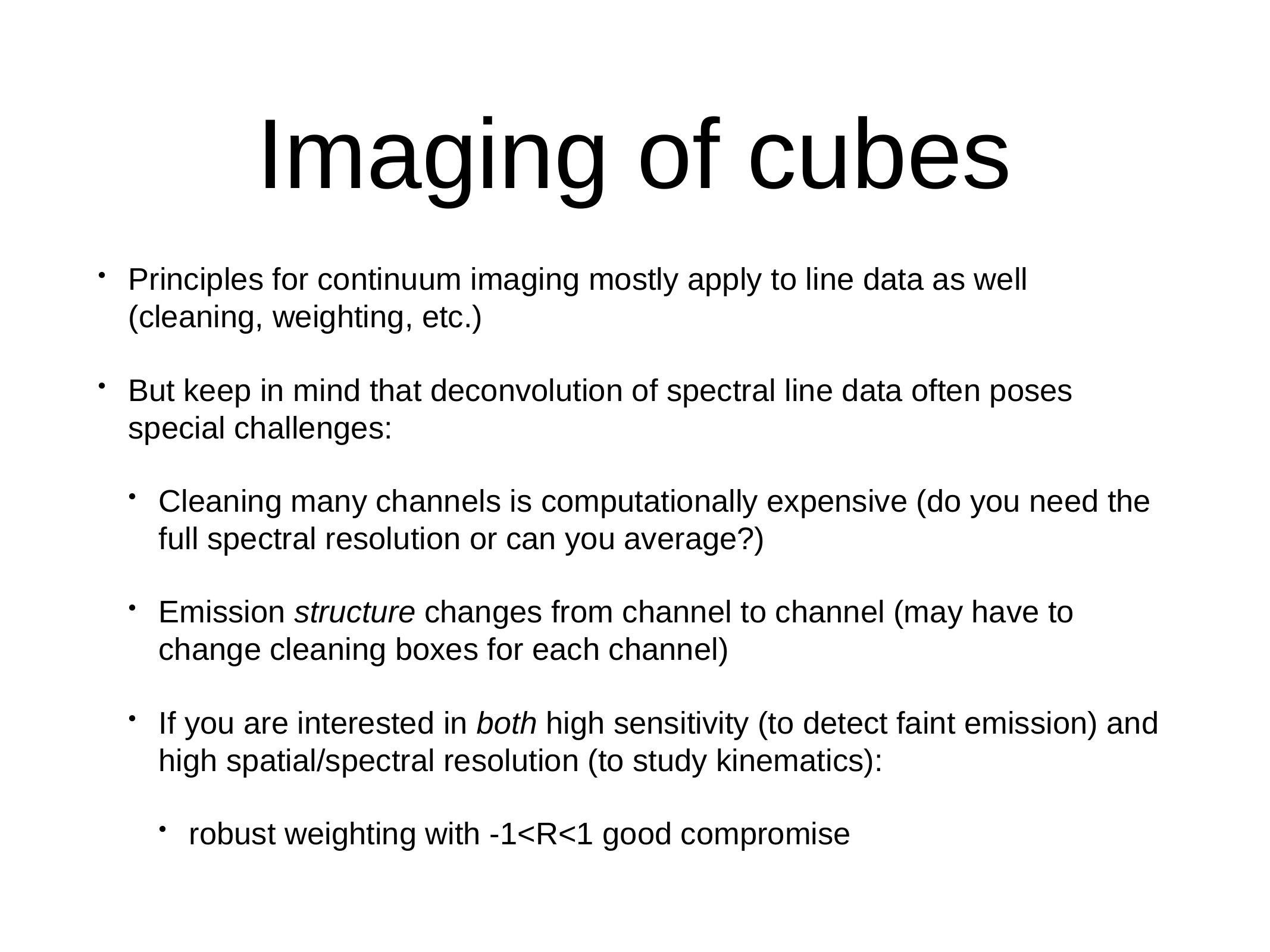

# Imaging of cubes
Principles for continuum imaging mostly apply to line data as well (cleaning, weighting, etc.)
But keep in mind that deconvolution of spectral line data often poses special challenges:
Cleaning many channels is computationally expensive (do you need the full spectral resolution or can you average?)
Emission structure changes from channel to channel (may have to change cleaning boxes for each channel)
If you are interested in both high sensitivity (to detect faint emission) and high spatial/spectral resolution (to study kinematics):
robust weighting with -1<R<1 good compromise